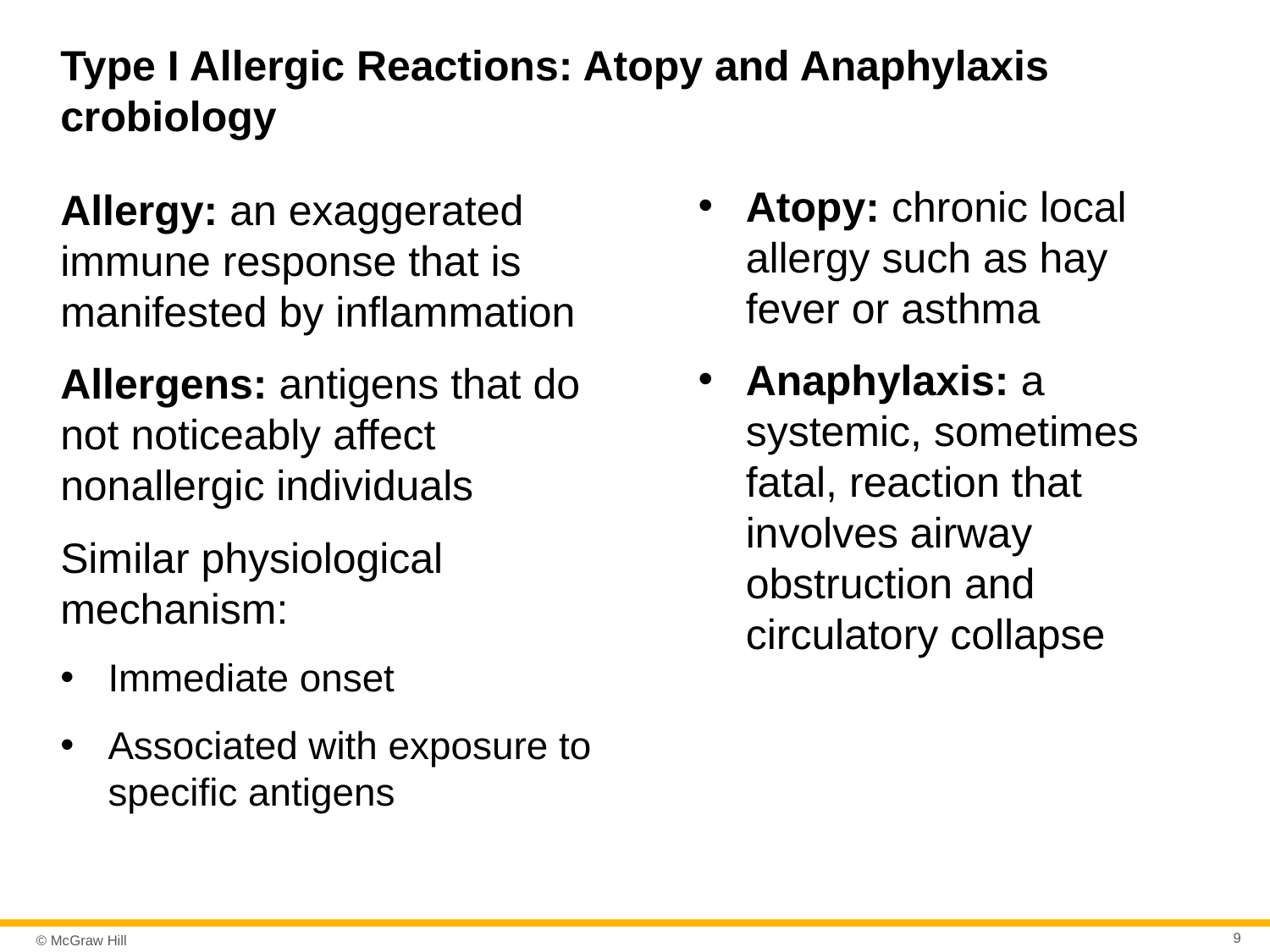

# Type I Allergic Reactions: Atopy and Anaphylaxis crobiology
Atopy: chronic local allergy such as hay fever or asthma
Anaphylaxis: a systemic, sometimes fatal, reaction that involves airway obstruction and circulatory collapse
Allergy: an exaggerated immune response that is manifested by inflammation
Allergens: antigens that do not noticeably affect nonallergic individuals
Similar physiological mechanism:
Immediate onset
Associated with exposure to specific antigens